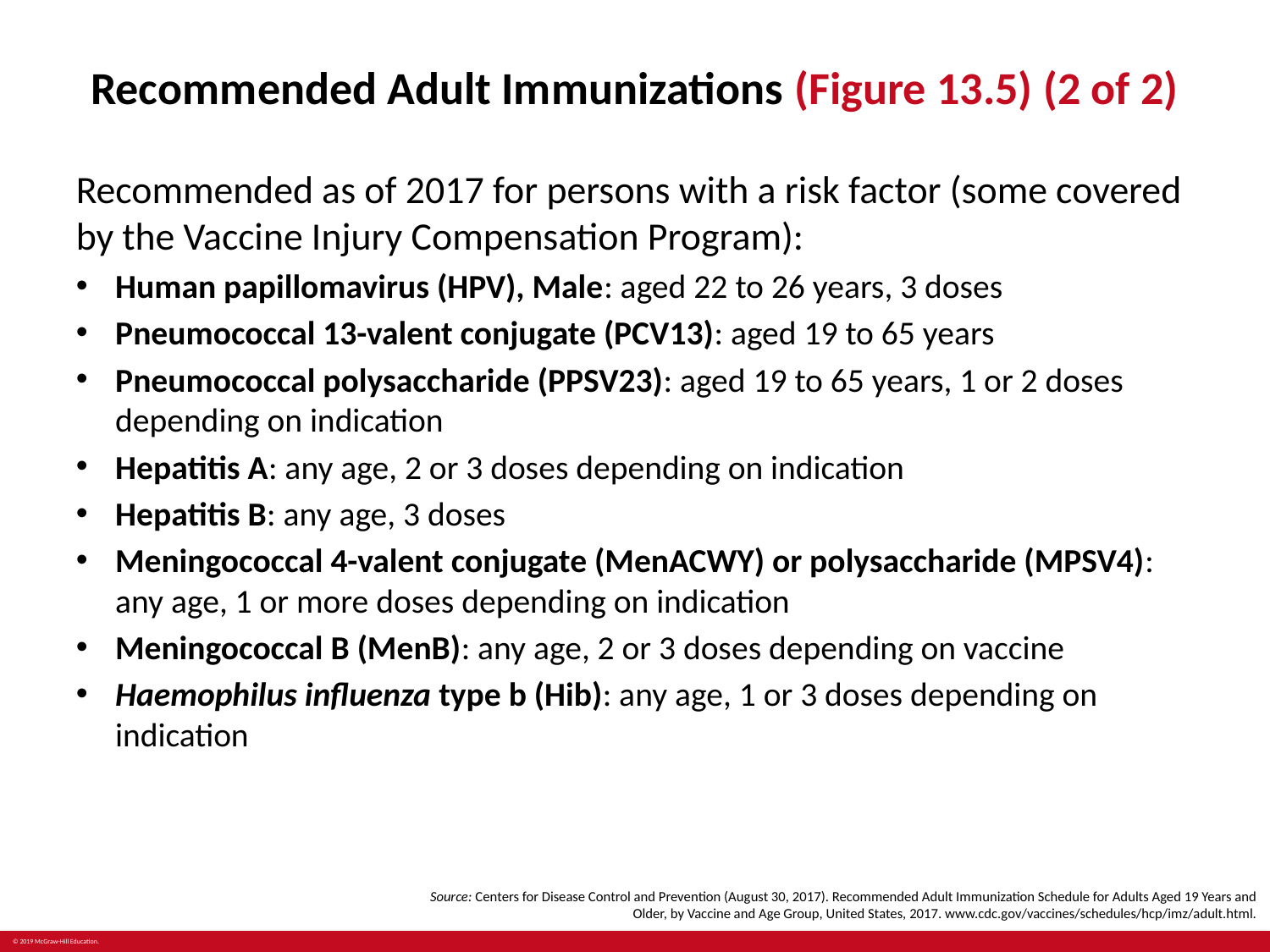

# Recommended Adult Immunizations (Figure 13.5) (2 of 2)
Recommended as of 2017 for persons with a risk factor (some covered by the Vaccine Injury Compensation Program):
Human papillomavirus (HPV), Male: aged 22 to 26 years, 3 doses
Pneumococcal 13-valent conjugate (PCV13): aged 19 to 65 years
Pneumococcal polysaccharide (PPSV23): aged 19 to 65 years, 1 or 2 doses depending on indication
Hepatitis A: any age, 2 or 3 doses depending on indication
Hepatitis B: any age, 3 doses
Meningococcal 4-valent conjugate (MenACWY) or polysaccharide (MPSV4): any age, 1 or more doses depending on indication
Meningococcal B (MenB): any age, 2 or 3 doses depending on vaccine
Haemophilus influenza type b (Hib): any age, 1 or 3 doses depending on indication
Source: Centers for Disease Control and Prevention (August 30, 2017). Recommended Adult Immunization Schedule for Adults Aged 19 Years and Older, by Vaccine and Age Group, United States, 2017. www.cdc.gov/vaccines/schedules/hcp/imz/adult.html.